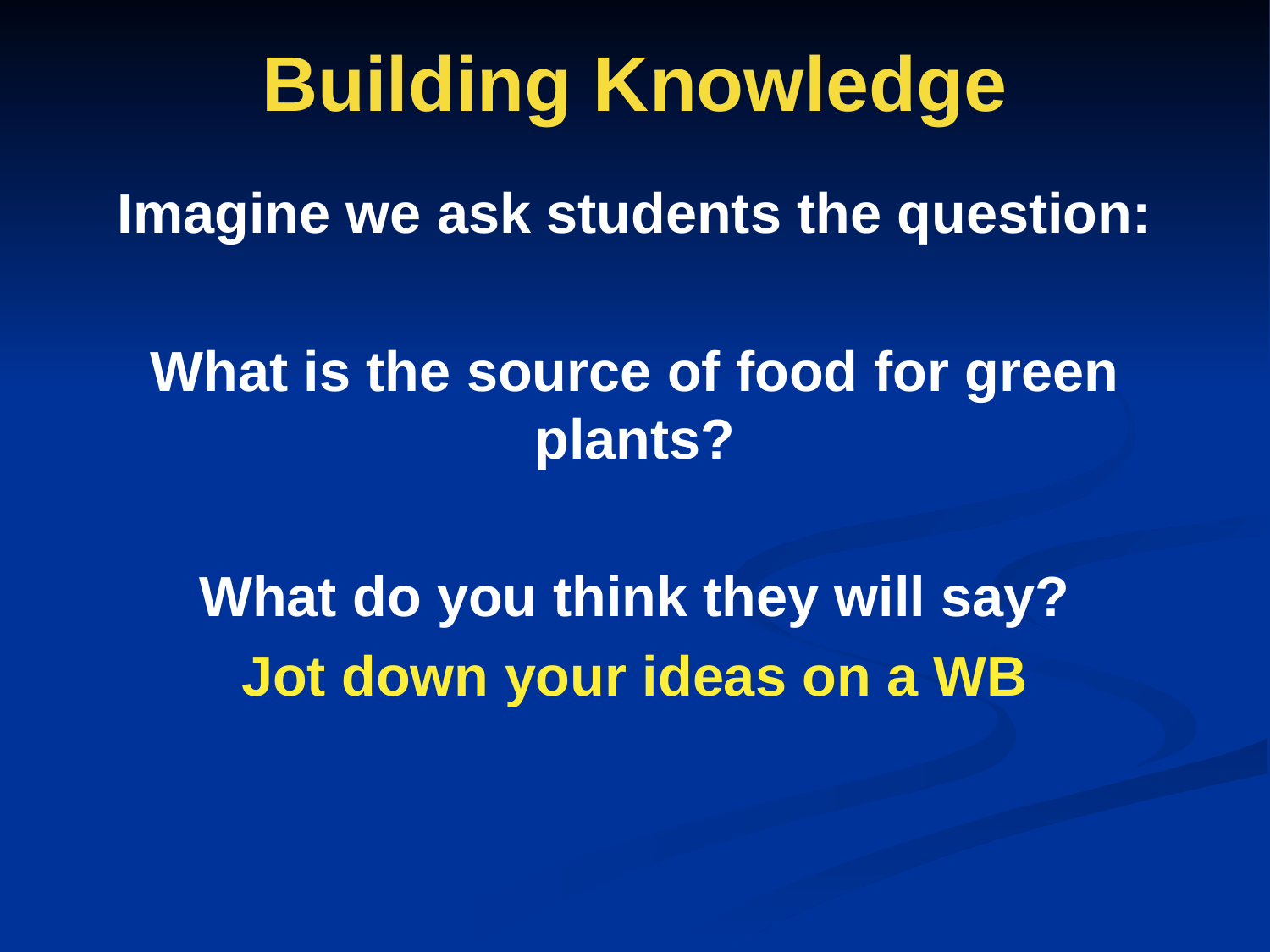

# Building Knowledge
Imagine we ask students the question:

What is the source of food for green plants?

What do you think they will say?
Jot down your ideas on a WB